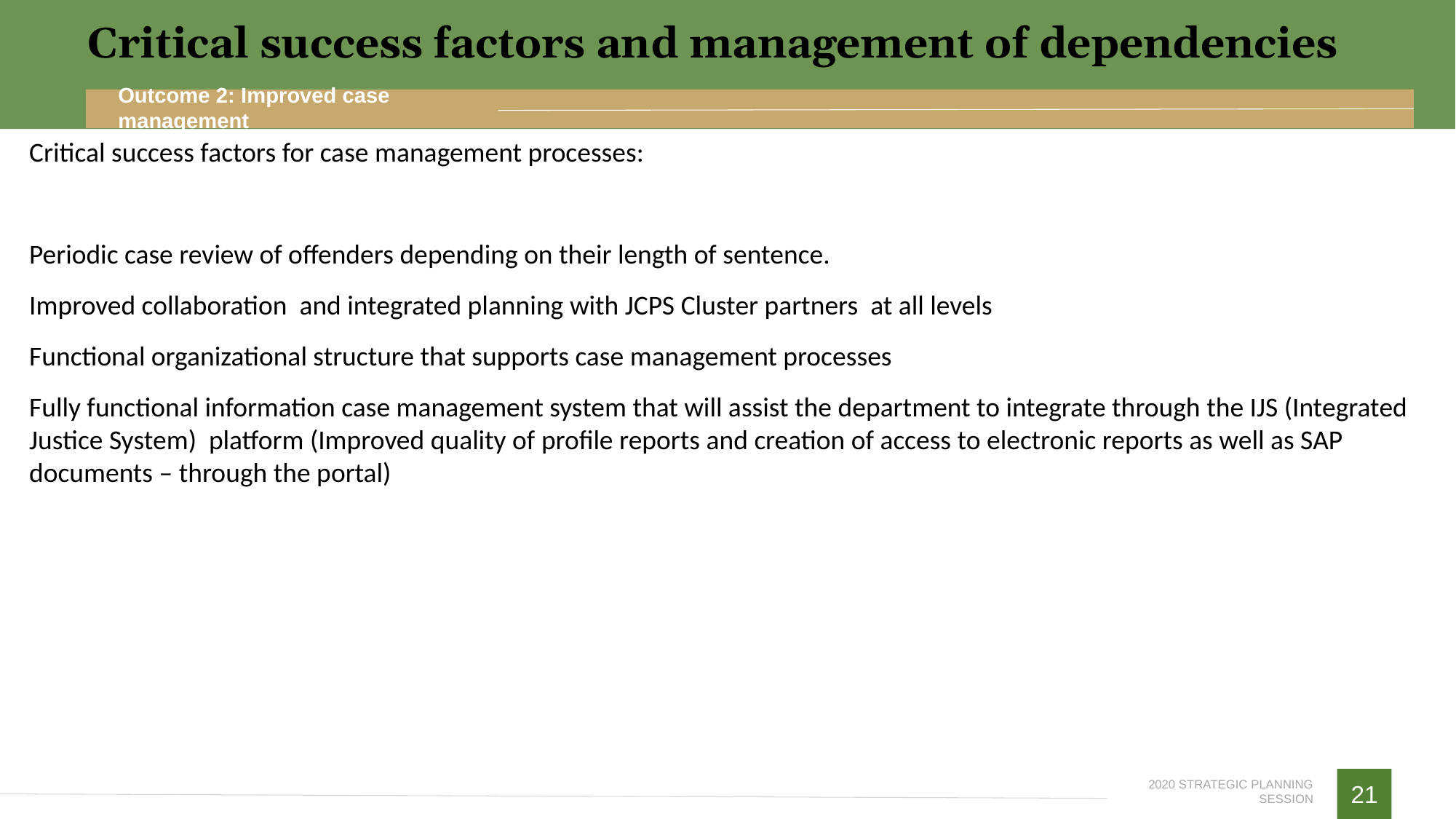

Critical success factors and management of dependencies
Outcome 2: Improved case management
Critical success factors for case management processes:

Periodic case review of offenders depending on their length of sentence.
Improved collaboration  and integrated planning with JCPS Cluster partners  at all levels
Functional organizational structure that supports case management processes
Fully functional information case management system that will assist the department to integrate through the IJS (Integrated Justice System)  platform (Improved quality of profile reports and creation of access to electronic reports as well as SAP documents – through the portal)